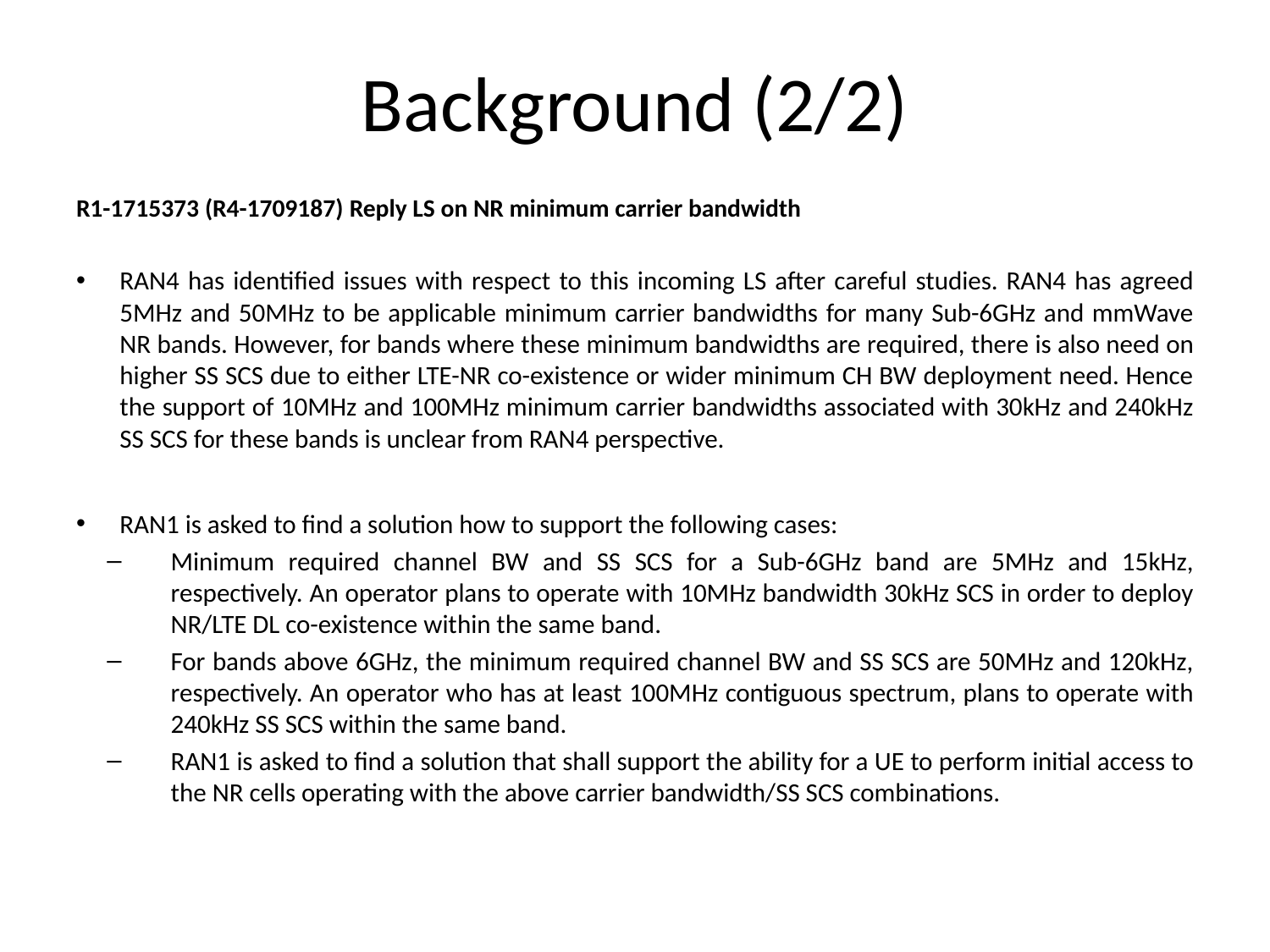

# Background (2/2)
R1-1715373 (R4-1709187) Reply LS on NR minimum carrier bandwidth

RAN4 has identified issues with respect to this incoming LS after careful studies. RAN4 has agreed 5MHz and 50MHz to be applicable minimum carrier bandwidths for many Sub-6GHz and mmWave NR bands. However, for bands where these minimum bandwidths are required, there is also need on higher SS SCS due to either LTE-NR co-existence or wider minimum CH BW deployment need. Hence the support of 10MHz and 100MHz minimum carrier bandwidths associated with 30kHz and 240kHz SS SCS for these bands is unclear from RAN4 perspective.

RAN1 is asked to find a solution how to support the following cases:
Minimum required channel BW and SS SCS for a Sub-6GHz band are 5MHz and 15kHz, respectively. An operator plans to operate with 10MHz bandwidth 30kHz SCS in order to deploy NR/LTE DL co-existence within the same band.
For bands above 6GHz, the minimum required channel BW and SS SCS are 50MHz and 120kHz, respectively. An operator who has at least 100MHz contiguous spectrum, plans to operate with 240kHz SS SCS within the same band.
RAN1 is asked to find a solution that shall support the ability for a UE to perform initial access to the NR cells operating with the above carrier bandwidth/SS SCS combinations.